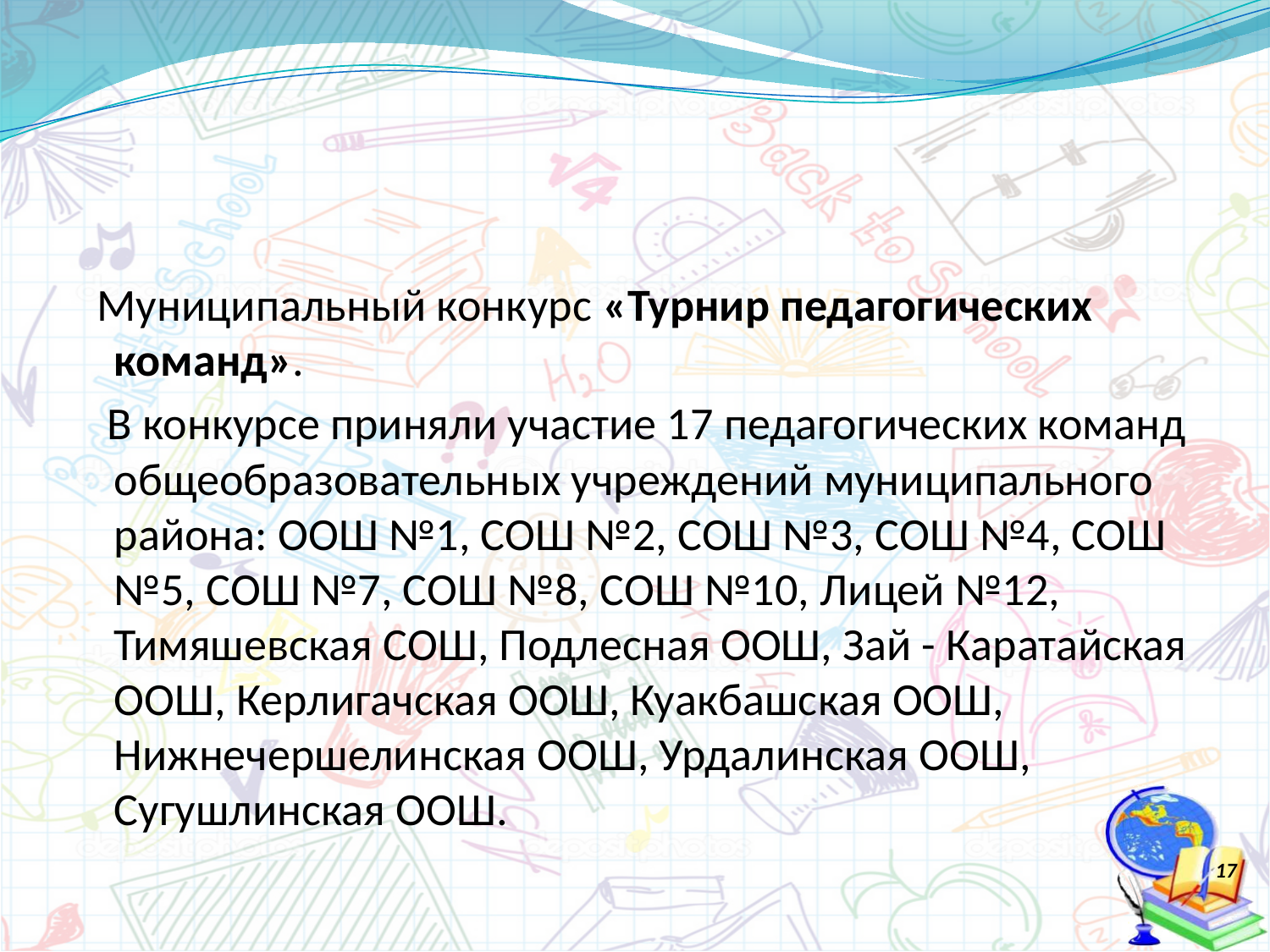

#
  Муниципальный конкурс «Турнир педагогических команд».
   В конкурсе приняли участие 17 педагогических команд общеобразовательных учреждений муниципального района: ООШ №1, СОШ №2, СОШ №3, СОШ №4, СОШ №5, СОШ №7, СОШ №8, СОШ №10, Лицей №12, Тимяшевская СОШ, Подлесная ООШ, Зай - Каратайская ООШ, Керлигачская ООШ, Куакбашская ООШ, Нижнечершелинская ООШ, Урдалинская ООШ, Сугушлинская ООШ.

17